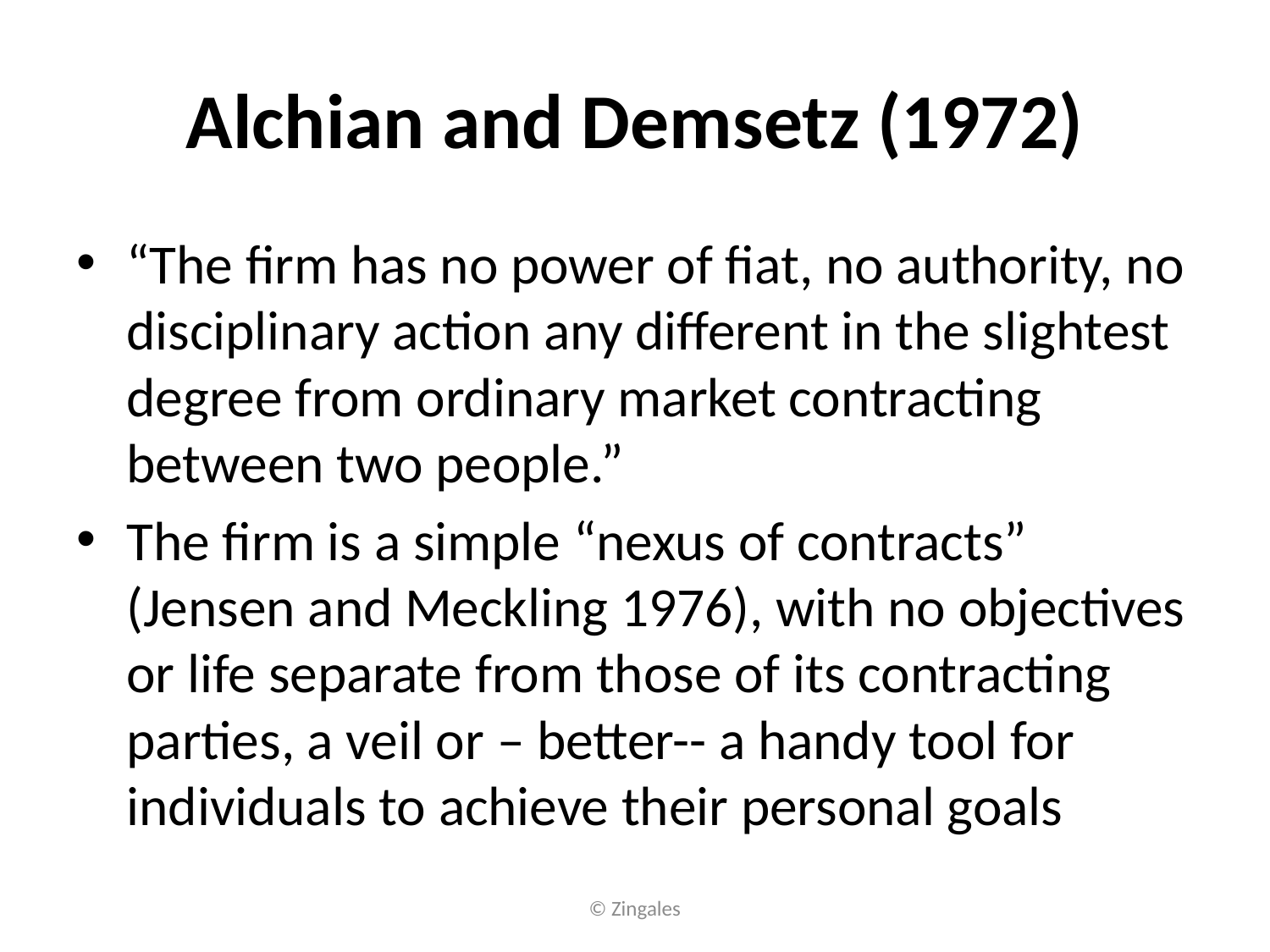

# Alchian and Demsetz (1972)
“The firm has no power of fiat, no authority, no disciplinary action any different in the slightest degree from ordinary market contracting between two people.”
The firm is a simple “nexus of contracts” (Jensen and Meckling 1976), with no objectives or life separate from those of its contracting parties, a veil or – better-- a handy tool for individuals to achieve their personal goals

© Zingales